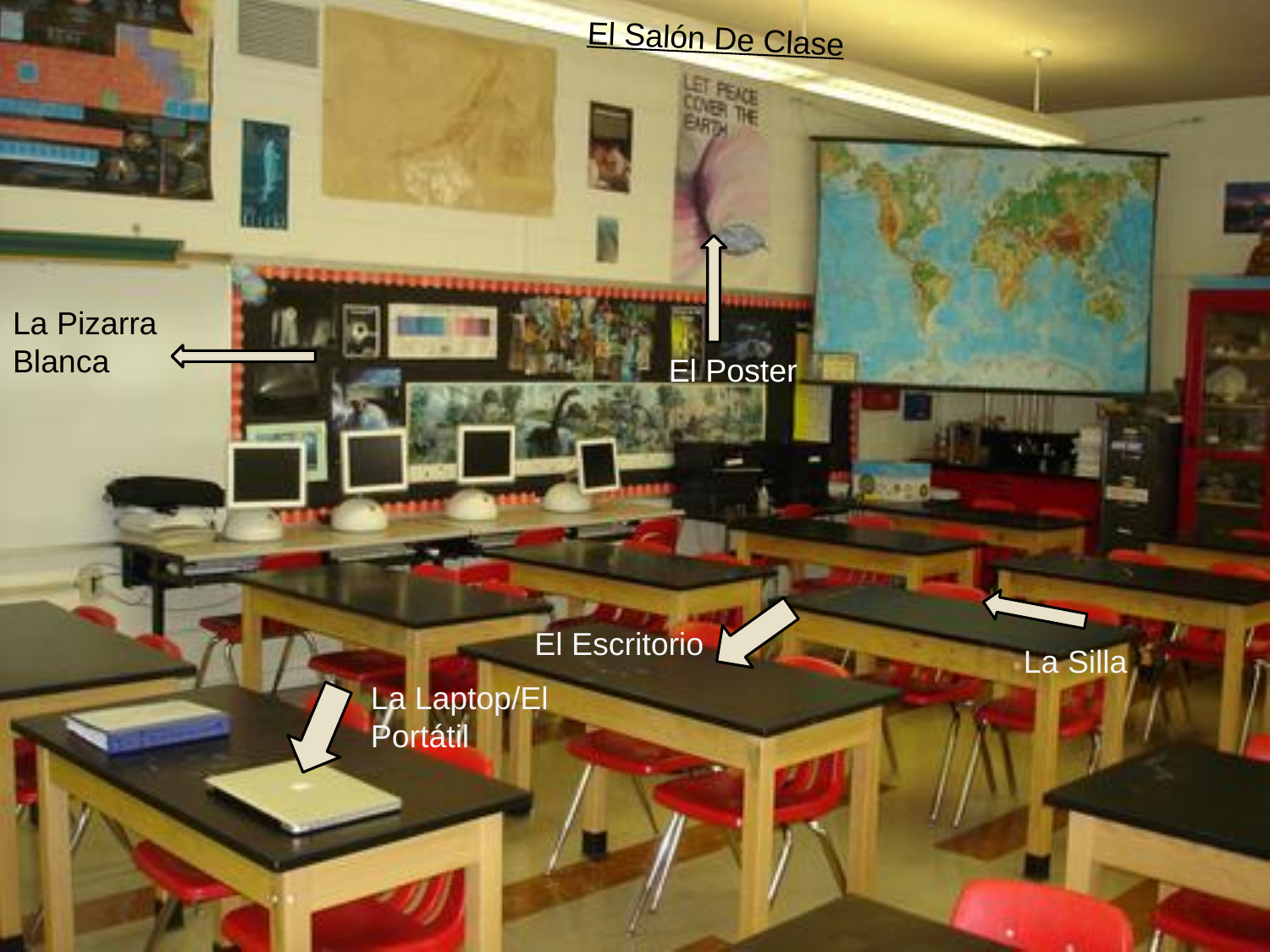

El Salón De Clase

La Pizarra Blanca
El Poster

El Escritorio
La Silla
La Laptop/El Portátil